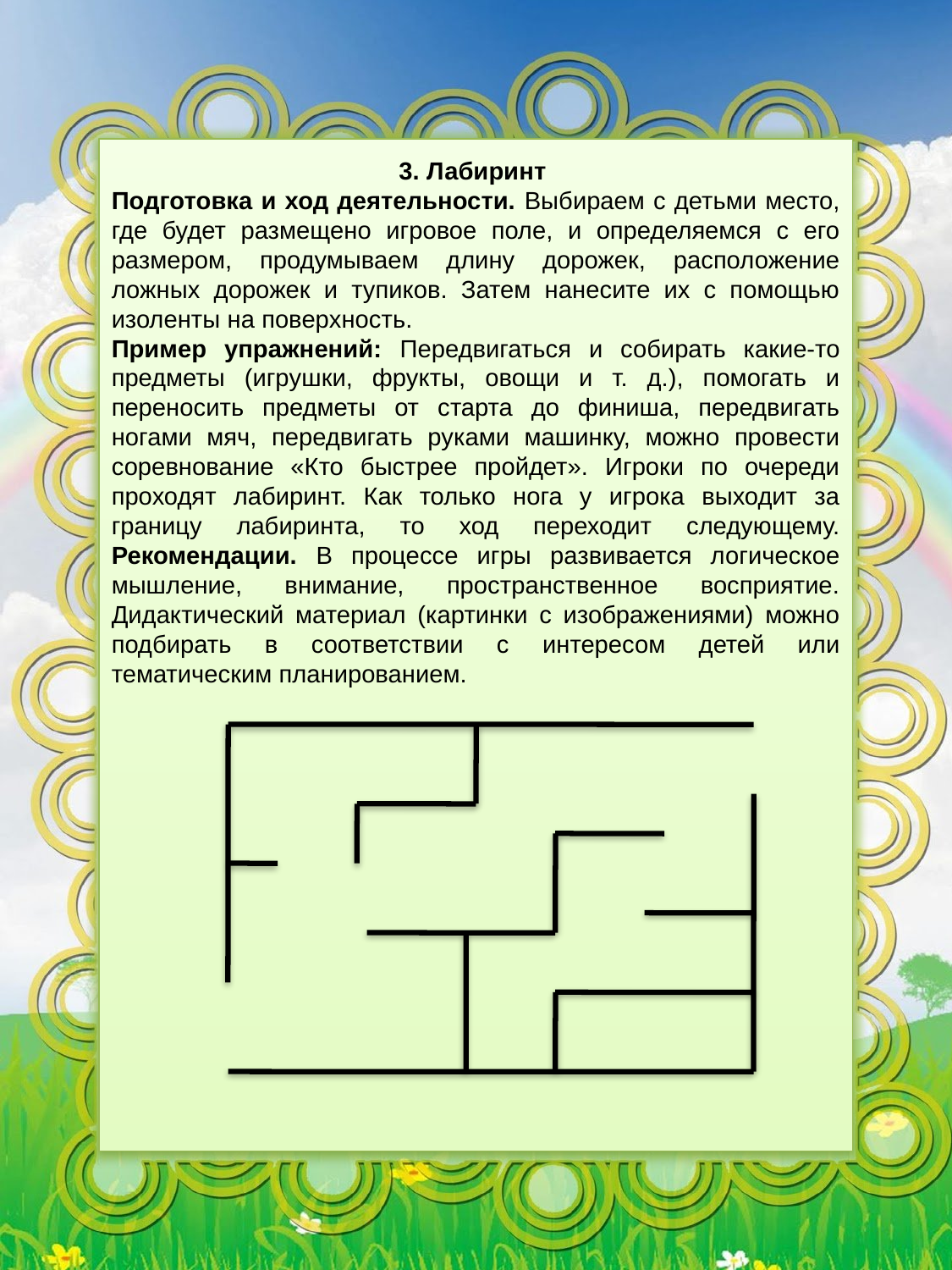

3. Лабиринт
Подготовка и ход деятельности. Выбираем с детьми место, где будет размещено игровое поле, и определяемся с его размером, продумываем длину дорожек, расположение ложных дорожек и тупиков. Затем нанесите их с помощью изоленты на поверхность.
Пример упражнений: Передвигаться и собирать какие-то предметы (игрушки, фрукты, овощи и т. д.), помогать и переносить предметы от старта до финиша, передвигать ногами мяч, передвигать руками машинку, можно провести соревнование «Кто быстрее пройдет». Игроки по очереди проходят лабиринт. Как только нога у игрока выходит за границу лабиринта, то ход переходит следующему. Рекомендации. В процессе игры развивается логическое мышление, внимание, пространственное восприятие. Дидактический материал (картинки с изображениями) можно подбирать в соответствии с интересом детей или тематическим планированием.